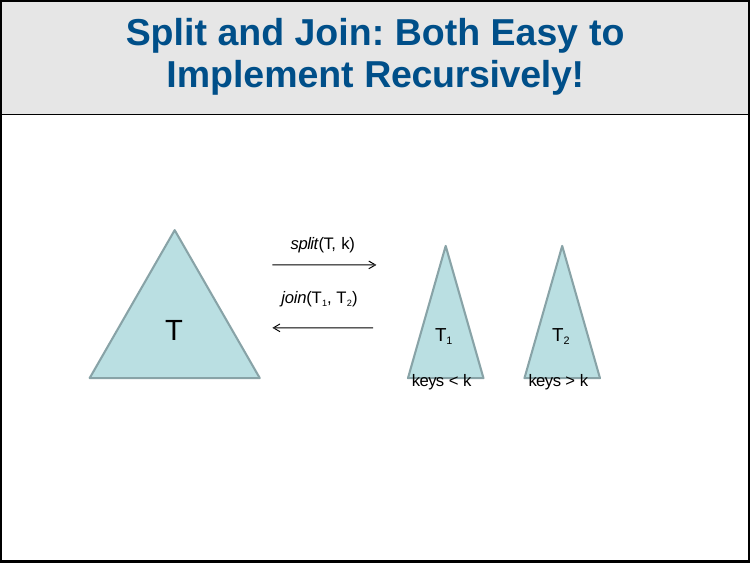

| Split and Join: Both Easy to Implement Recursively! |  |  |  |  |
| --- | --- | --- | --- | --- |
| T | split(T, k) join(T1, T2) | T1 keys < k | T2 keys > k |  |